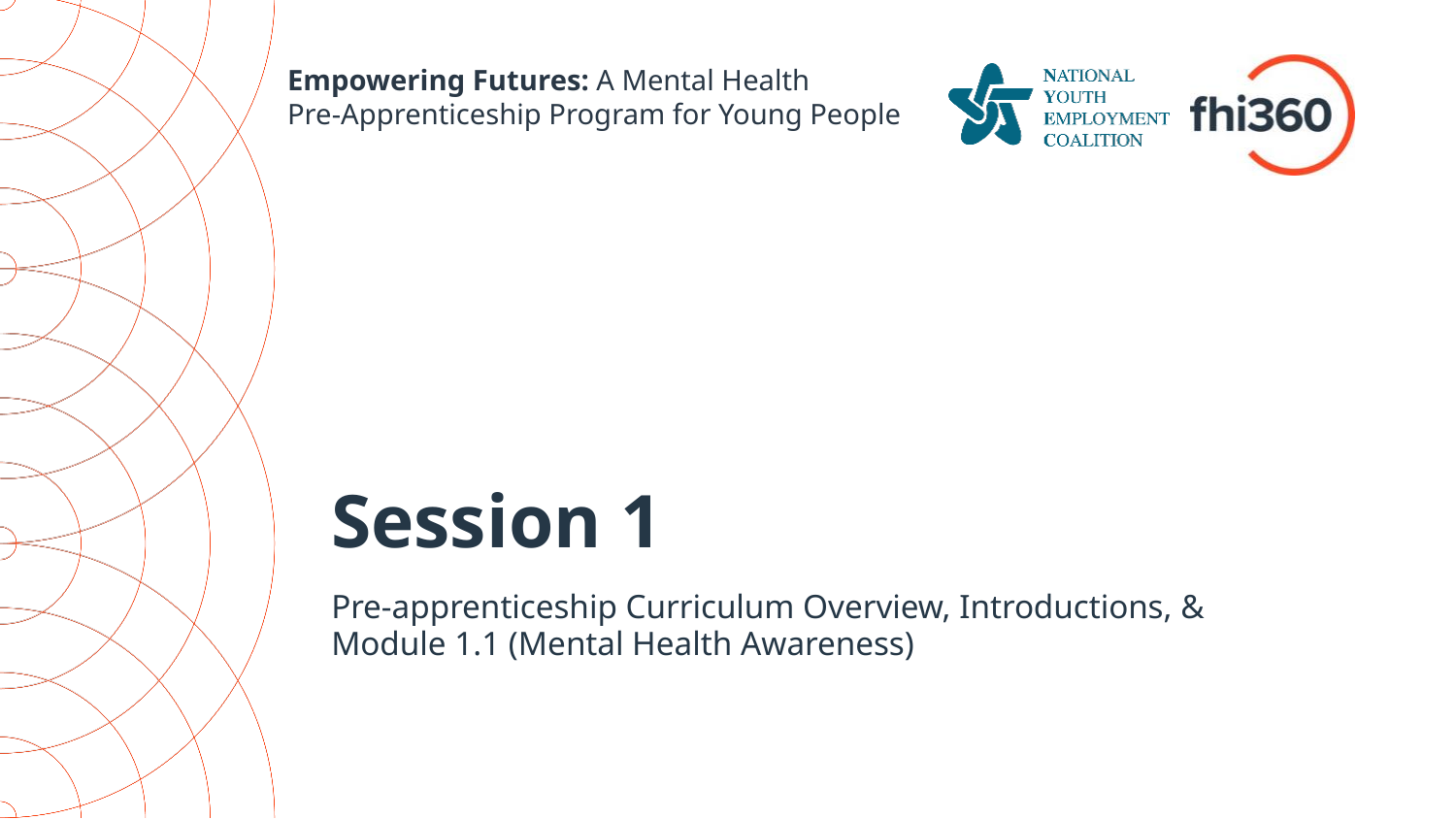

Empowering Futures: A Mental Health
Pre-Apprenticeship Program for Young People
# Session 1
Pre-apprenticeship Curriculum Overview, Introductions, & Module 1.1 (Mental Health Awareness)